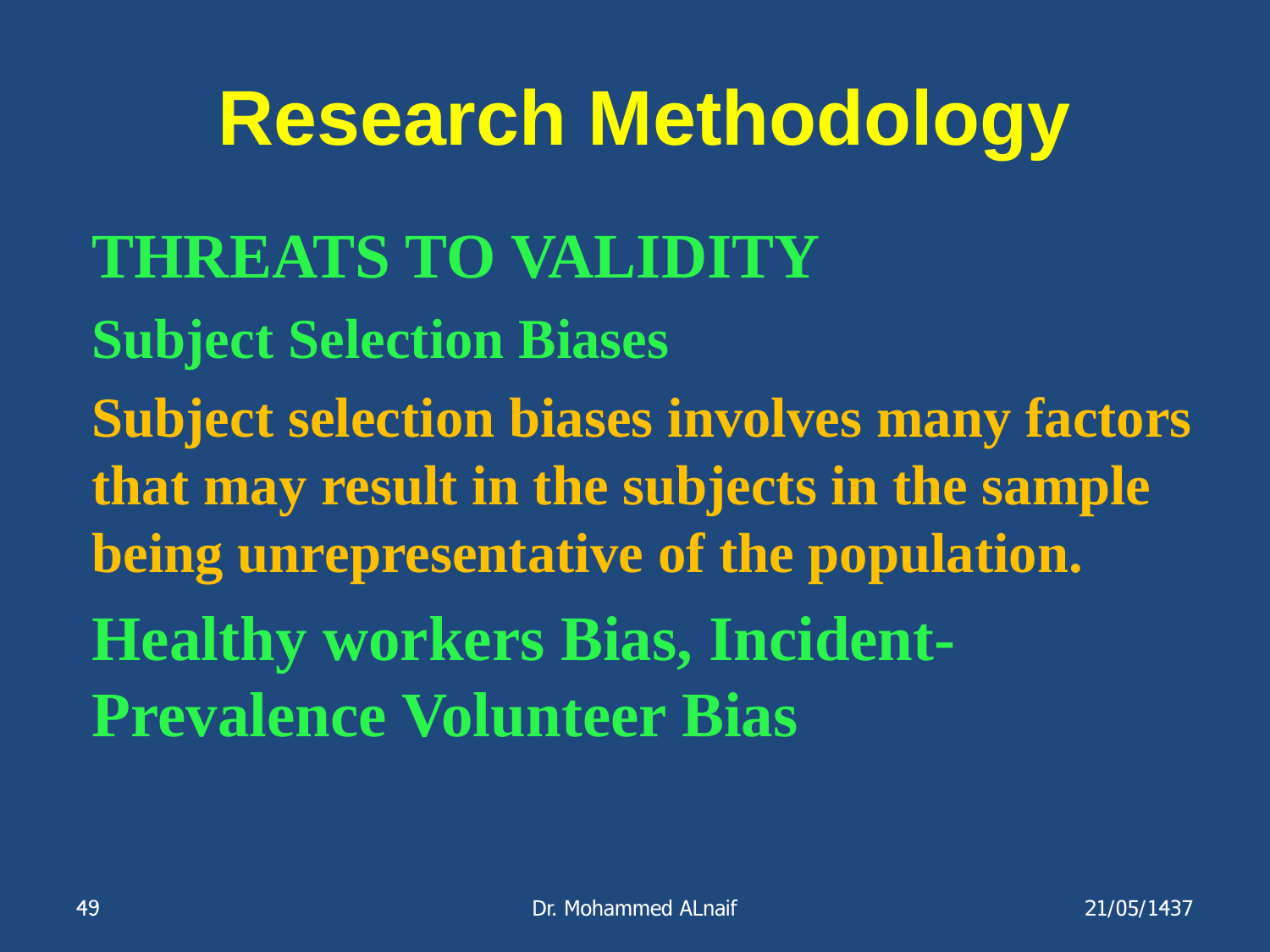

# Research Methodology
THREATS TO VALIDITY
Subject Selection Biases
Subject selection biases involves many factors that may result in the subjects in the sample being unrepresentative of the population.
Healthy workers Bias, Incident-Prevalence Volunteer Bias
49
Dr. Mohammed ALnaif
21/05/1437